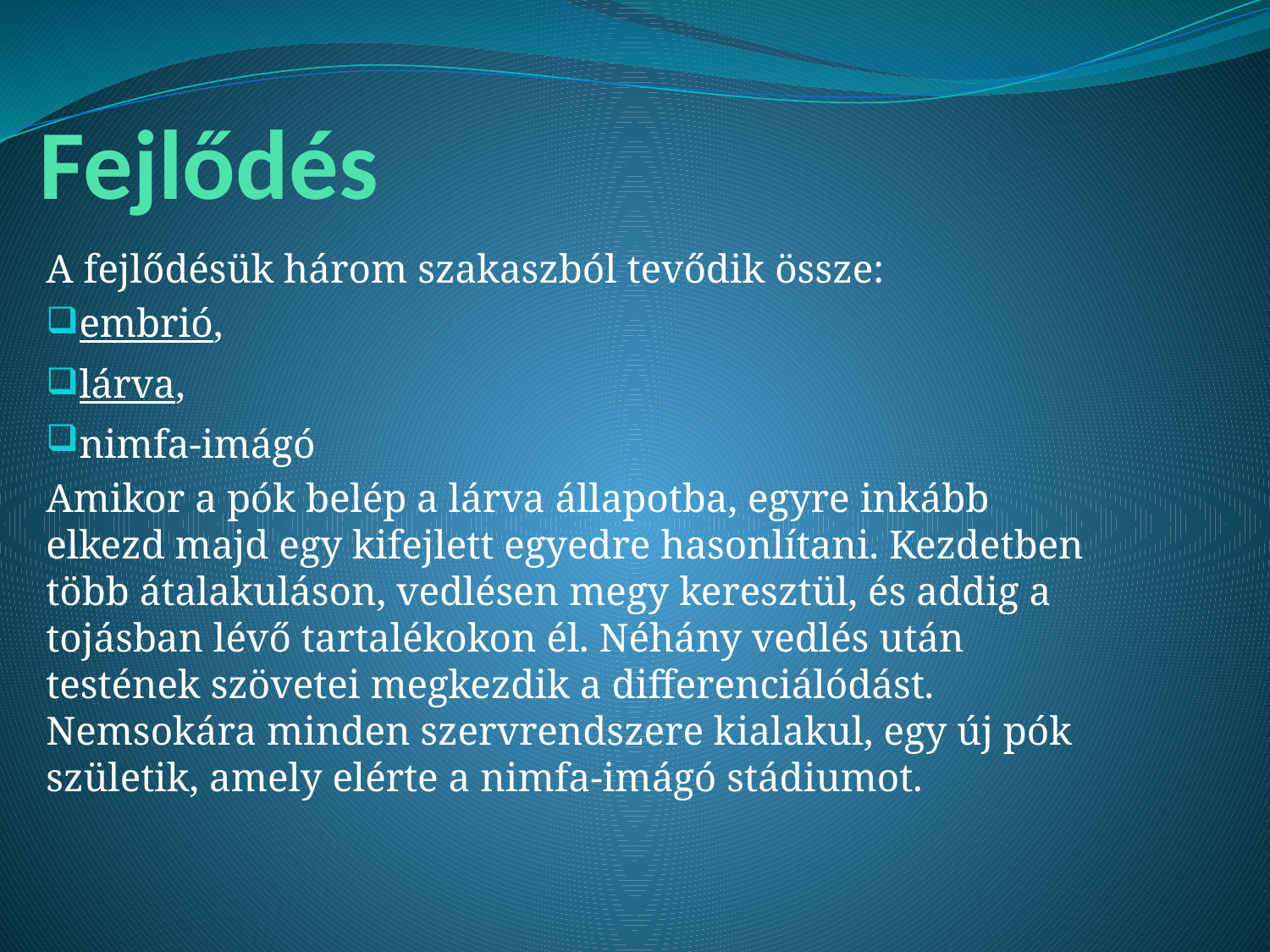

# Fejlődés
A fejlődésük három szakaszból tevődik össze:
embrió,
lárva,
nimfa-imágó
Amikor a pók belép a lárva állapotba, egyre inkább elkezd majd egy kifejlett egyedre hasonlítani. Kezdetben több átalakuláson, vedlésen megy keresztül, és addig a tojásban lévő tartalékokon él. Néhány vedlés után testének szövetei megkezdik a differenciálódást. Nemsokára minden szervrendszere kialakul, egy új pók születik, amely elérte a nimfa-imágó stádiumot.